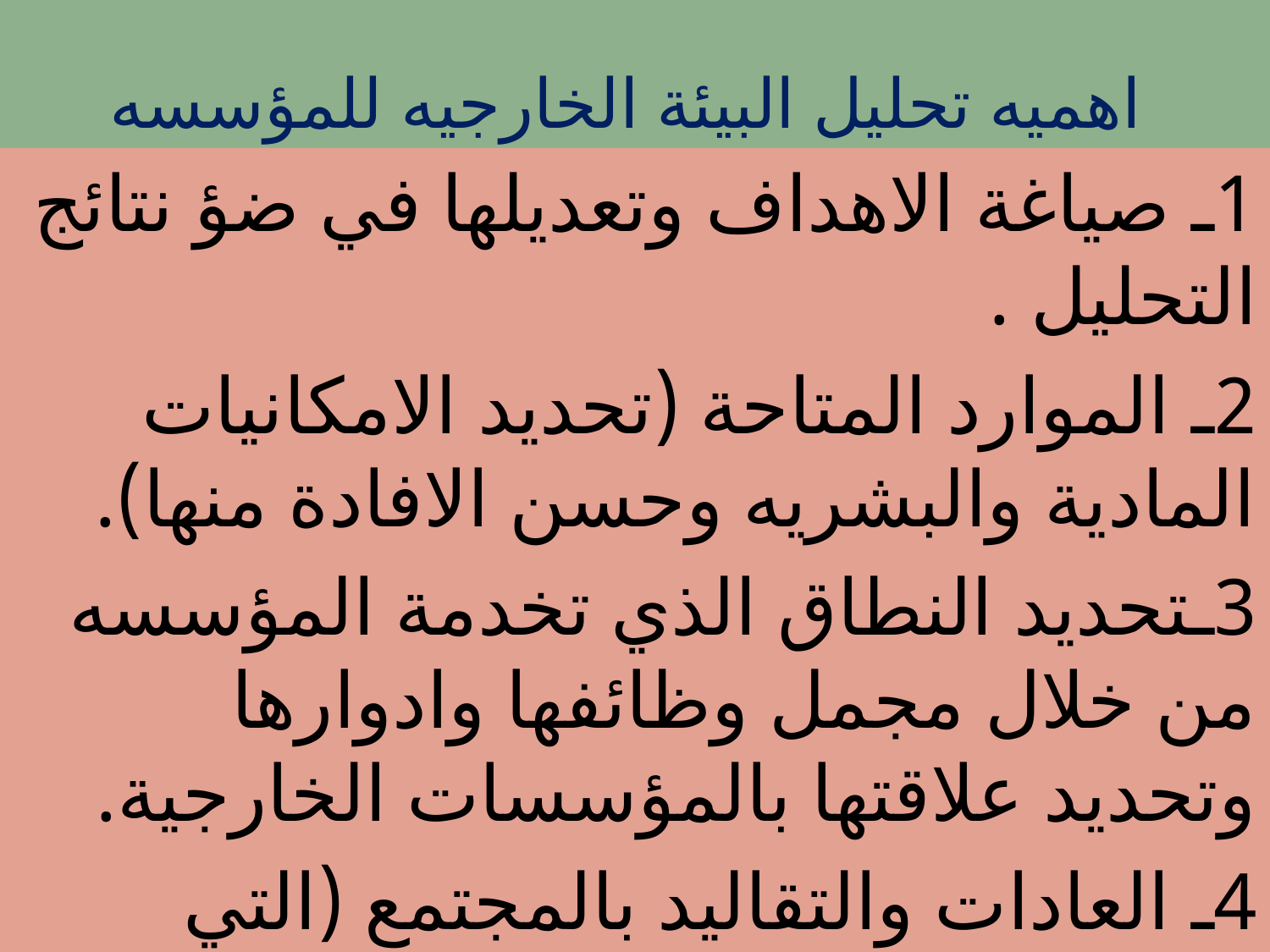

# اهميه تحليل البيئة الخارجيه للمؤسسه
1ـ صياغة الاهداف وتعديلها في ضؤ نتائج التحليل .
2ـ الموارد المتاحة (تحديد الامكانيات المادية والبشريه وحسن الافادة منها).
3ـتحديد النطاق الذي تخدمة المؤسسه من خلال مجمل وظائفها وادوارها وتحديد علاقتها بالمؤسسات الخارجية.
4ـ العادات والتقاليد بالمجتمع (التي تختلف من مجتمع لمجتمع )